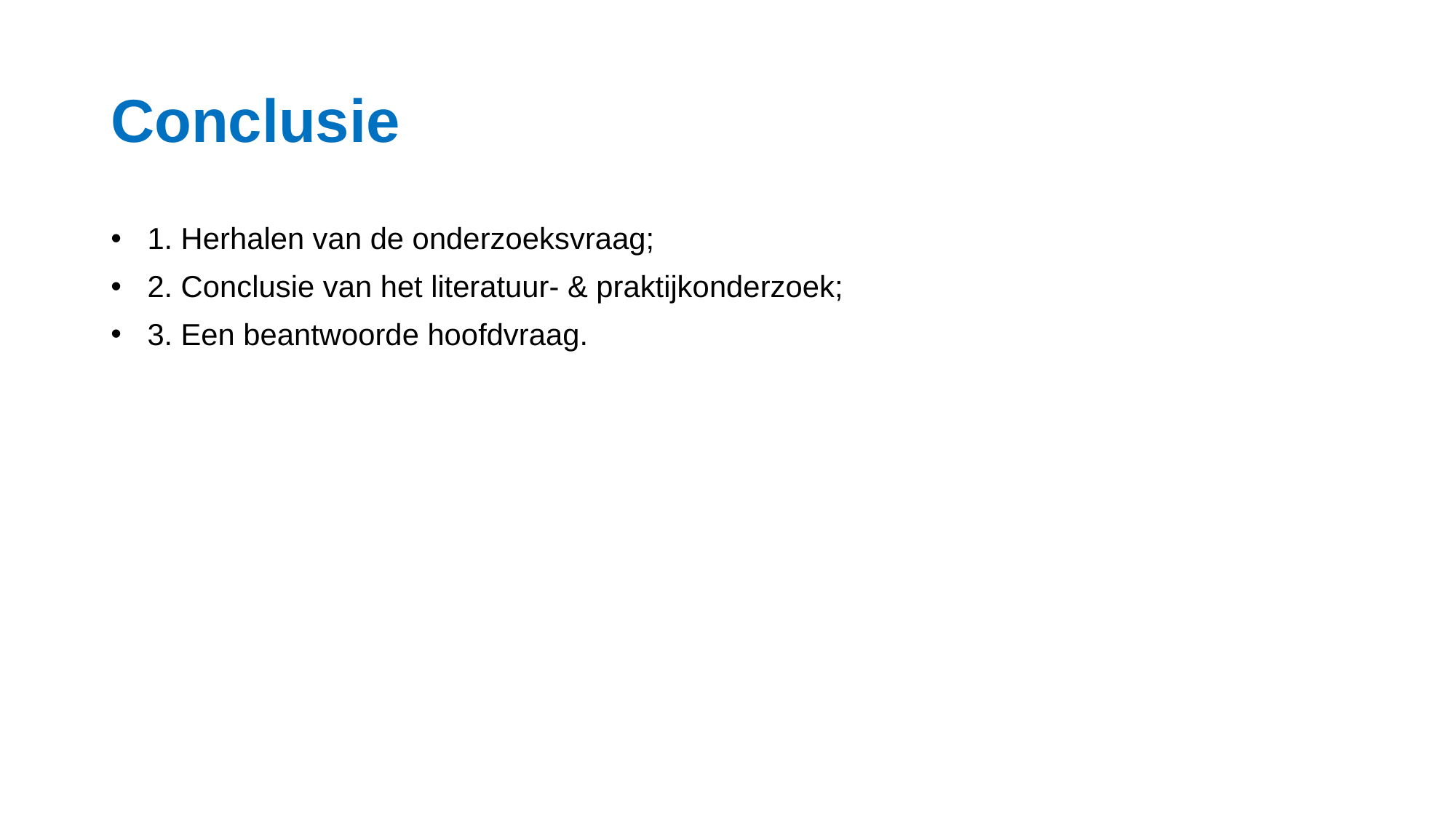

# Conclusie
1. Herhalen van de onderzoeksvraag;
2. Conclusie van het literatuur- & praktijkonderzoek;
3. Een beantwoorde hoofdvraag.